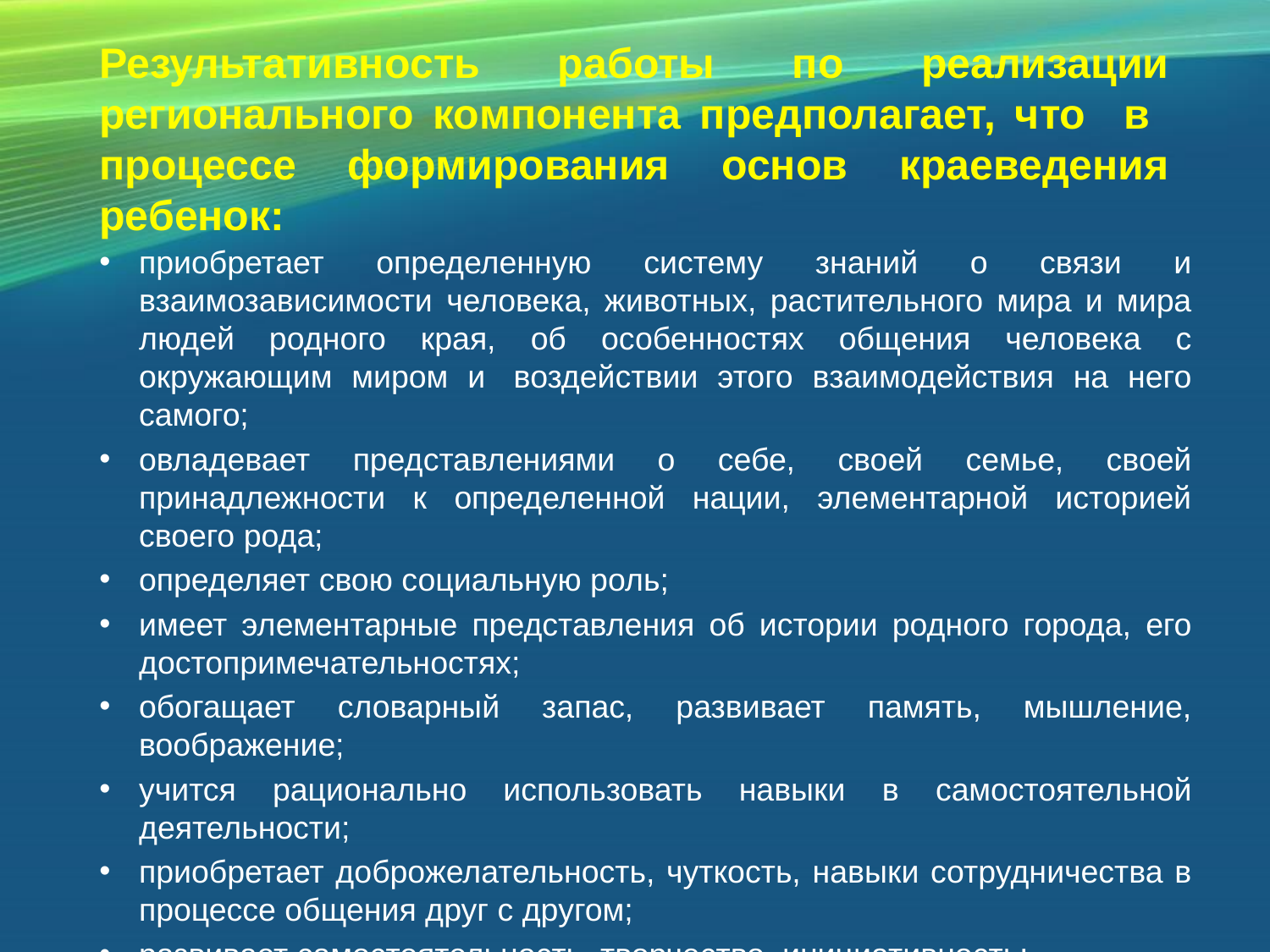

# Результативность работы по реализации регионального компонента предполагает, что  в  процессе формирования основ краеведения ребенок:
приобретает определенную систему знаний о связи и взаимозависимости человека, животных, растительного мира и мира людей родного края, об особенностях общения человека с окружающим миром и  воздействии этого взаимодействия на него самого;
овладевает представлениями о себе, своей семье, своей принадлежности к определенной нации, элементарной историей своего рода;
определяет свою социальную роль;
имеет элементарные представления об истории родного города, его достопримечательностях;
обогащает словарный запас, развивает память, мышление, воображение;
учится рационально использовать навыки в самостоятельной деятельности;
приобретает доброжелательность, чуткость, навыки сотрудничества в процессе общения друг с другом;
развивает самостоятельность, творчество, инициативность;